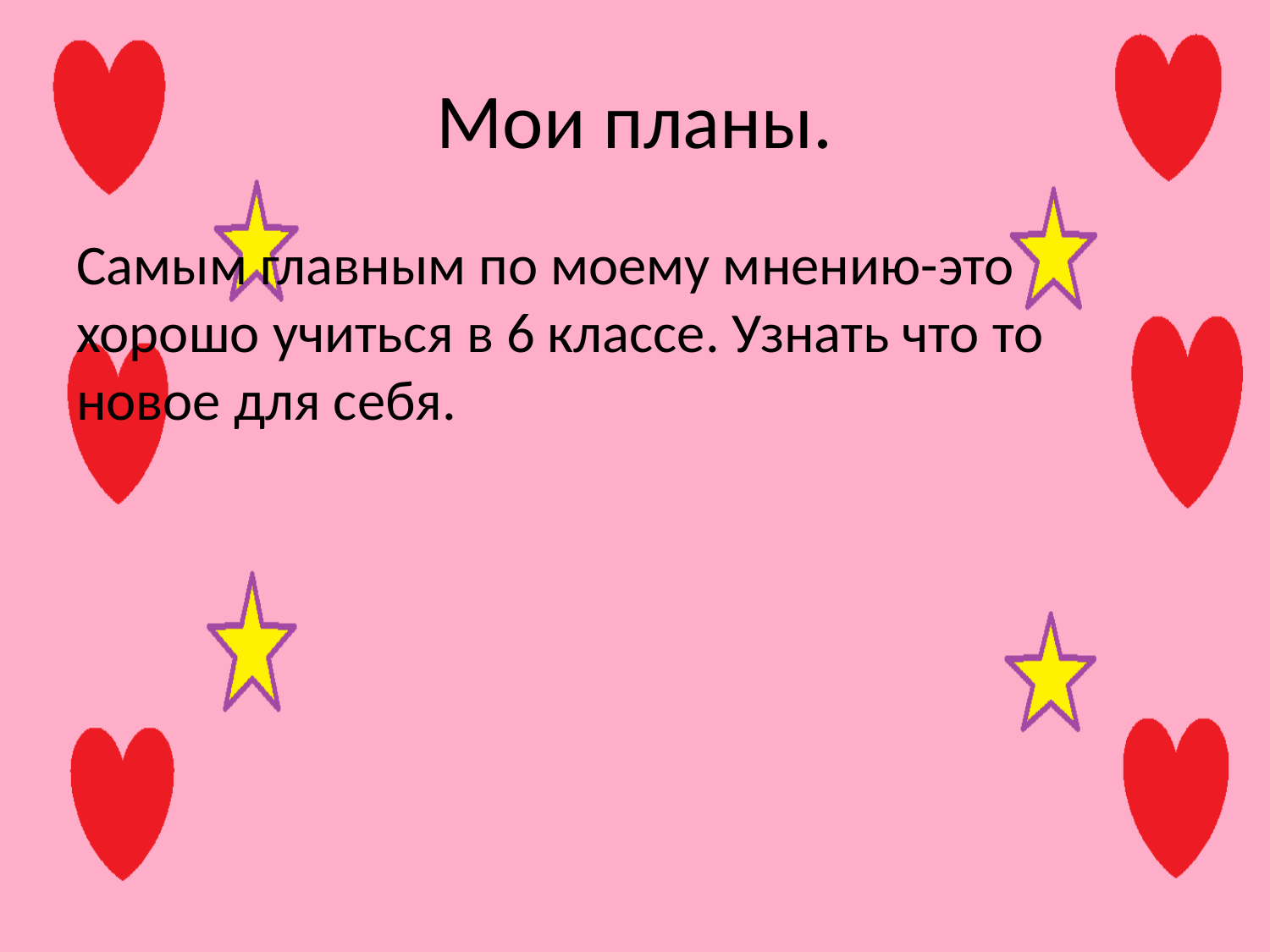

# Мои планы.
Самым главным по моему мнению-это хорошо учиться в 6 классе. Узнать что то новое для себя.